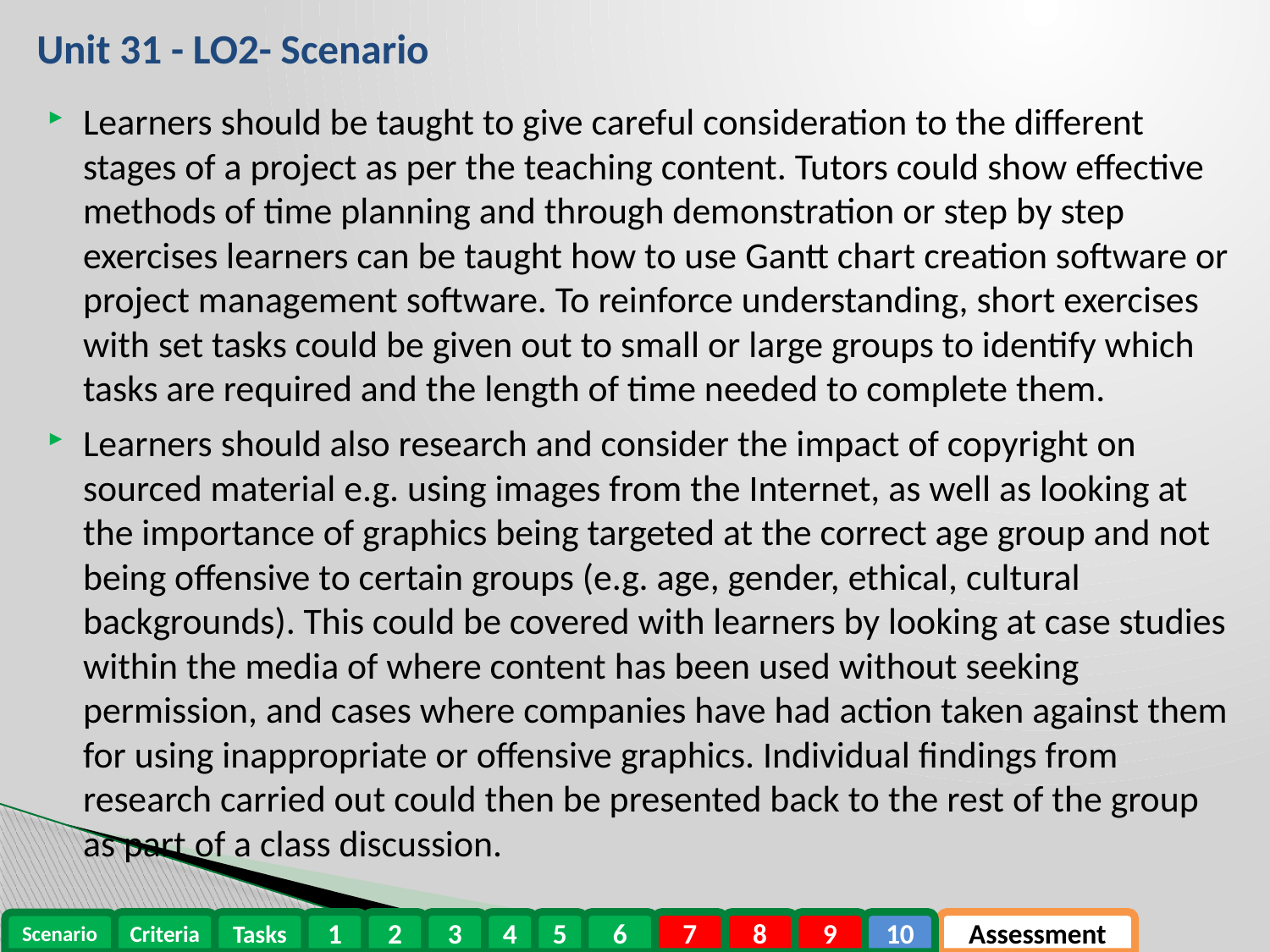

# Unit 31 - LO2- Scenario
Learners should be taught to give careful consideration to the different stages of a project as per the teaching content. Tutors could show effective methods of time planning and through demonstration or step by step exercises learners can be taught how to use Gantt chart creation software or project management software. To reinforce understanding, short exercises with set tasks could be given out to small or large groups to identify which tasks are required and the length of time needed to complete them.
Learners should also research and consider the impact of copyright on sourced material e.g. using images from the Internet, as well as looking at the importance of graphics being targeted at the correct age group and not being offensive to certain groups (e.g. age, gender, ethical, cultural backgrounds). This could be covered with learners by looking at case studies within the media of where content has been used without seeking permission, and cases where companies have had action taken against them for using inappropriate or offensive graphics. Individual findings from research carried out could then be presented back to the rest of the group as part of a class discussion.